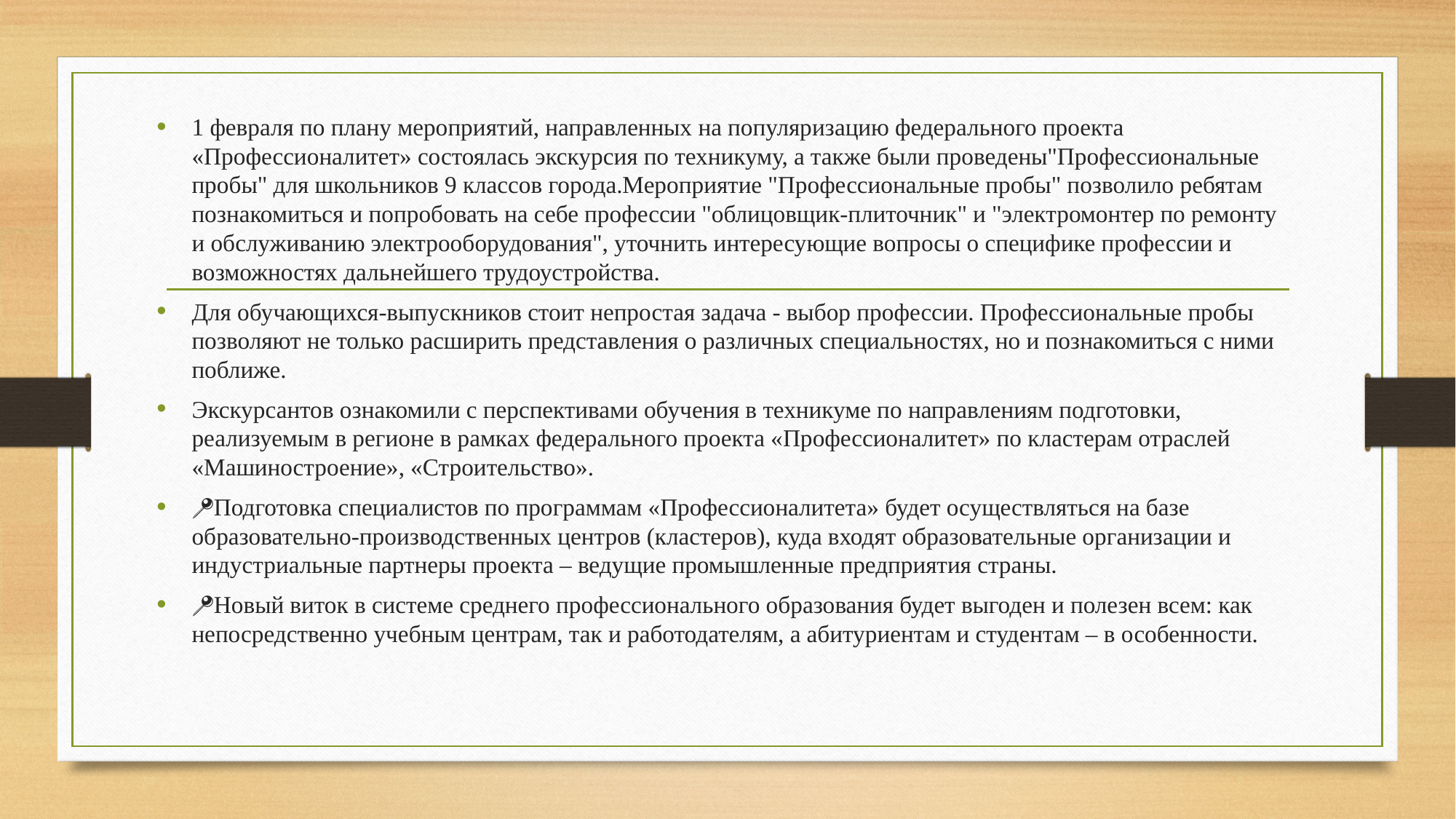

1 февраля по плану мероприятий, направленных на популяризацию федерального проекта «Профессионалитет» состоялась экскурсия по техникуму, а также были проведены"Профессиональные пробы" для школьников 9 классов города.Мероприятие "Профессиональные пробы" позволило ребятам познакомиться и попробовать на себе профессии "облицовщик-плиточник" и "электромонтер по ремонту и обслуживанию электрооборудования", уточнить интересующие вопросы о специфике профессии и возможностях дальнейшего трудоустройства.
Для обучающихся-выпускников стоит непростая задача - выбор профессии. Профессиональные пробы позволяют не только расширить представления о различных специальностях, но и познакомиться с ними поближе.
Экскурсантов ознакомили с перспективами обучения в техникуме по направлениям подготовки, реализуемым в регионе в рамках федерального проекта «Профессионалитет» по кластерам отраслей «Машиностроение», «Строительство».
📍Подготовка специалистов по программам «Профессионалитета» будет осуществляться на базе образовательно-производственных центров (кластеров), куда входят образовательные организации и индустриальные партнеры проекта – ведущие промышленные предприятия страны.
📍Новый виток в системе среднего профессионального образования будет выгоден и полезен всем: как непосредственно учебным центрам, так и работодателям, а абитуриентам и студентам – в особенности.